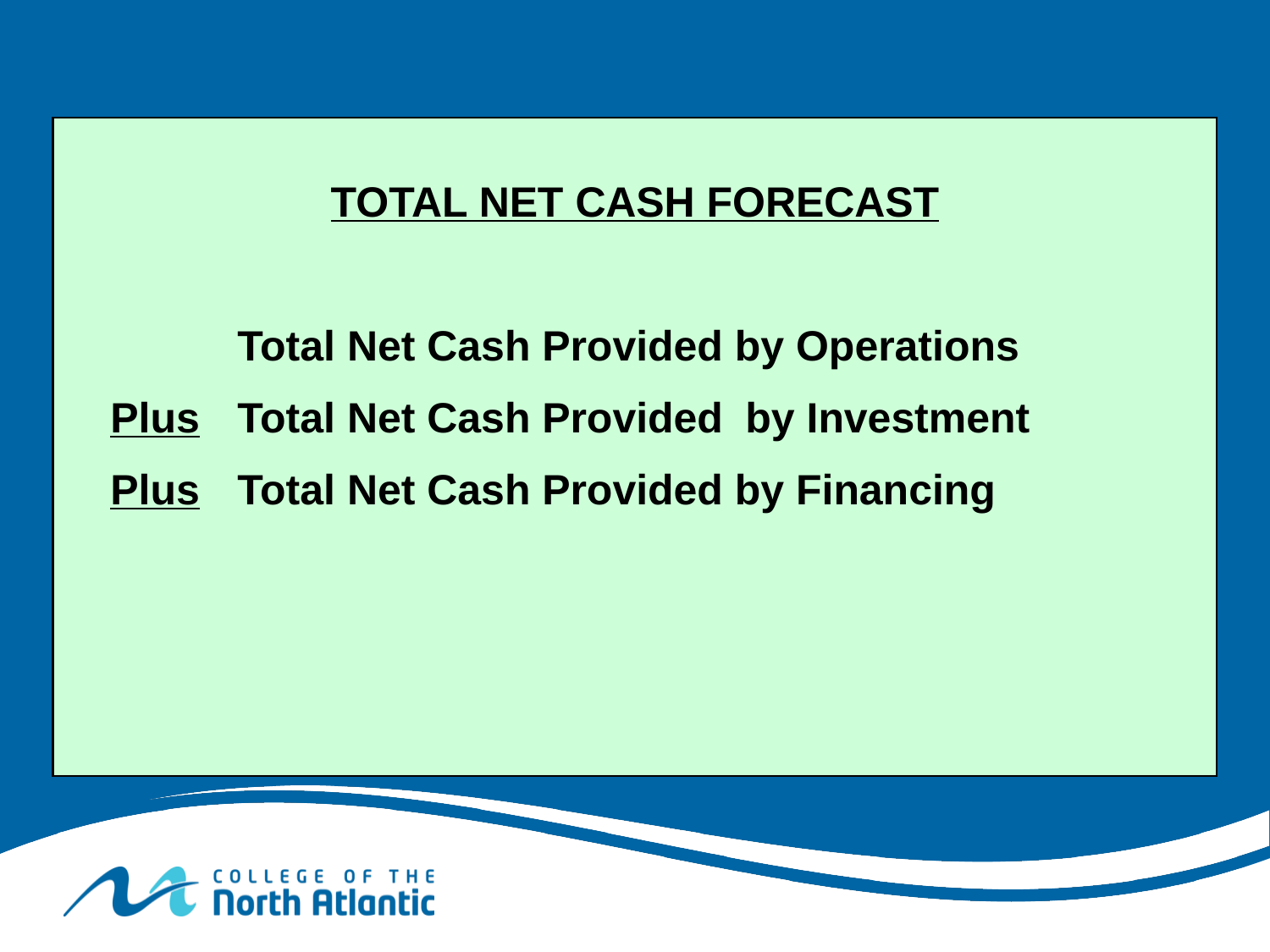

#

TOTAL NET CASH FORECAST

	Total Net Cash Provided by Operations
Plus	Total Net Cash Provided 	by Investment
Plus 	Total Net Cash Provided by Financing